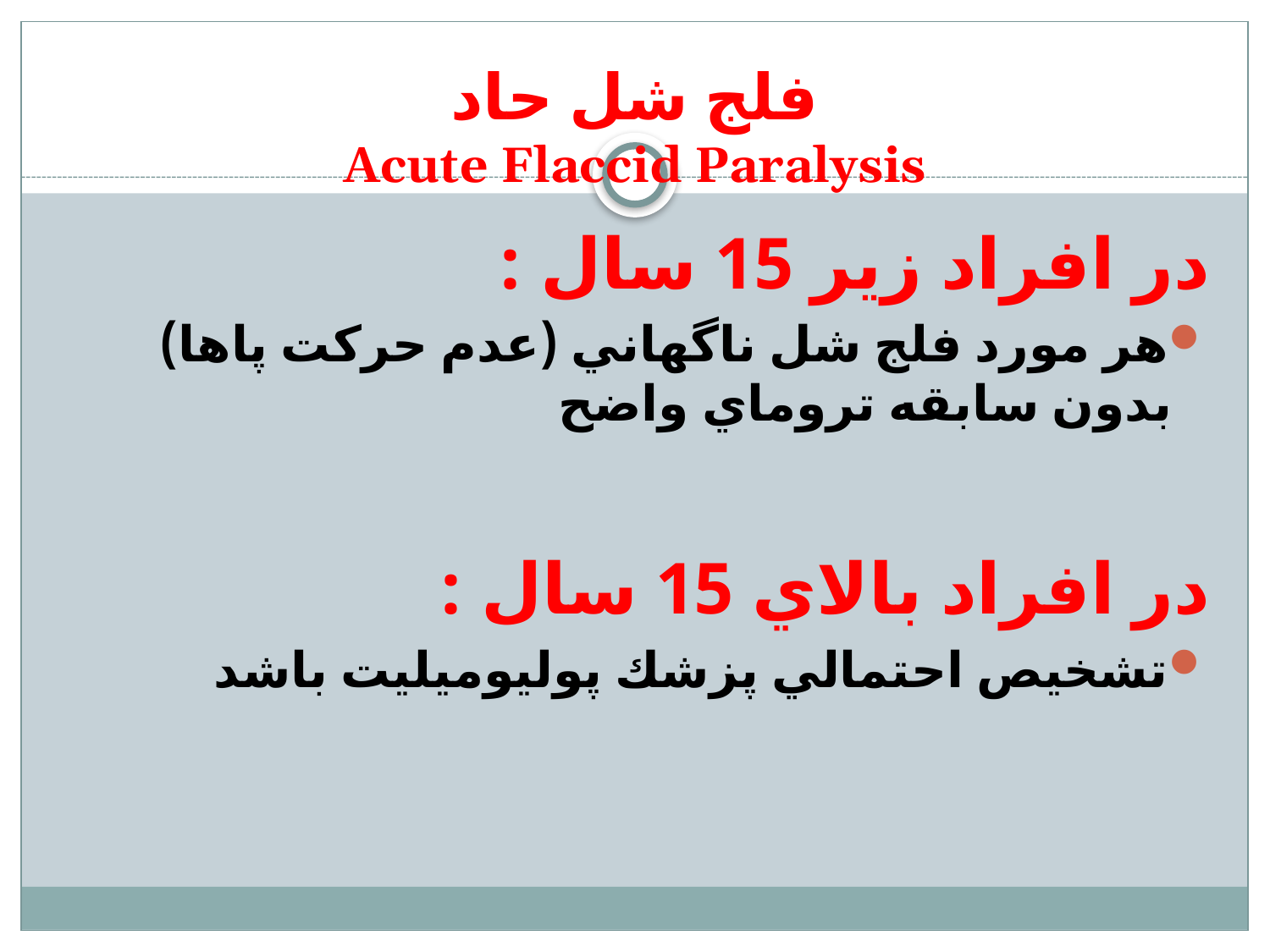

# فلج شل حاد Acute Flaccid Paralysis
در افراد زير 15 سال :
هر مورد فلج شل ناگهاني (عدم حركت پاها) بدون سابقه تروماي واضح

در افراد بالاي 15 سال :
تشخيص احتمالي پزشك پوليوميليت باشد